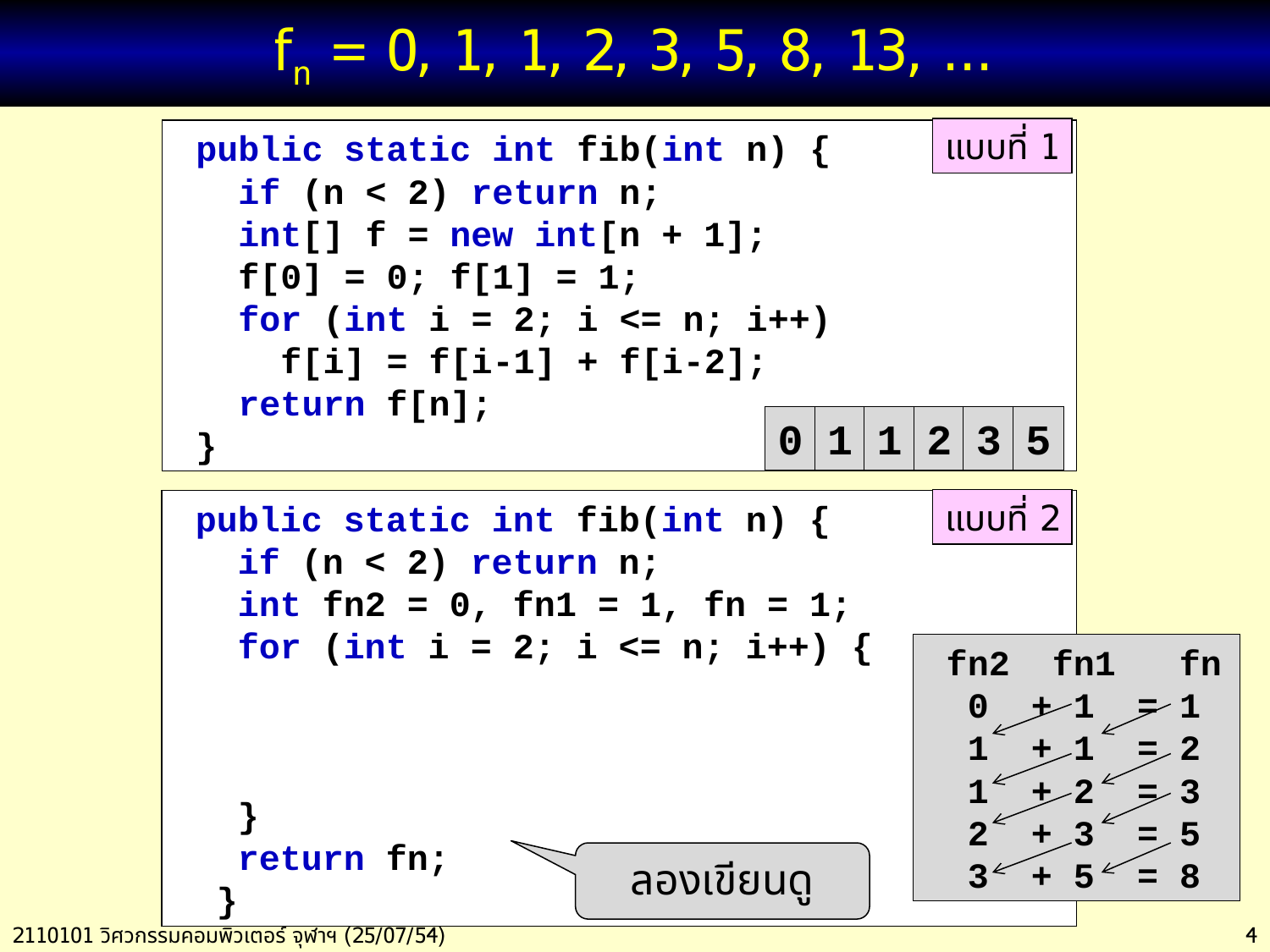

# fn = 0, 1, 1, 2, 3, 5, 8, 13, ...
แบบที่ 1
 public static int fib(int n) {
   if (n < 2) return n;
   int[] f = new int[n + 1];
   f[0] = 0; f[1] = 1;
   for (int i = 2; i <= n; i++)
     f[i] = f[i-1] + f[i-2];
   return f[n];
 }
0
1
1
2
3
5
แบบที่ 2
 public static int fib(int n) {
   if (n < 2) return n;
   int fn2 = 0, fn1 = 1, fn = 1;
   for (int i = 2; i <= n; i++) {

   }
   return fn;
  }
 fn2  fn1   fn
  0  + 1  = 1
  1  + 1  = 2
  1  + 2  = 3
  2  + 3  = 5
  3  + 5  = 8
ลองเขียนดู